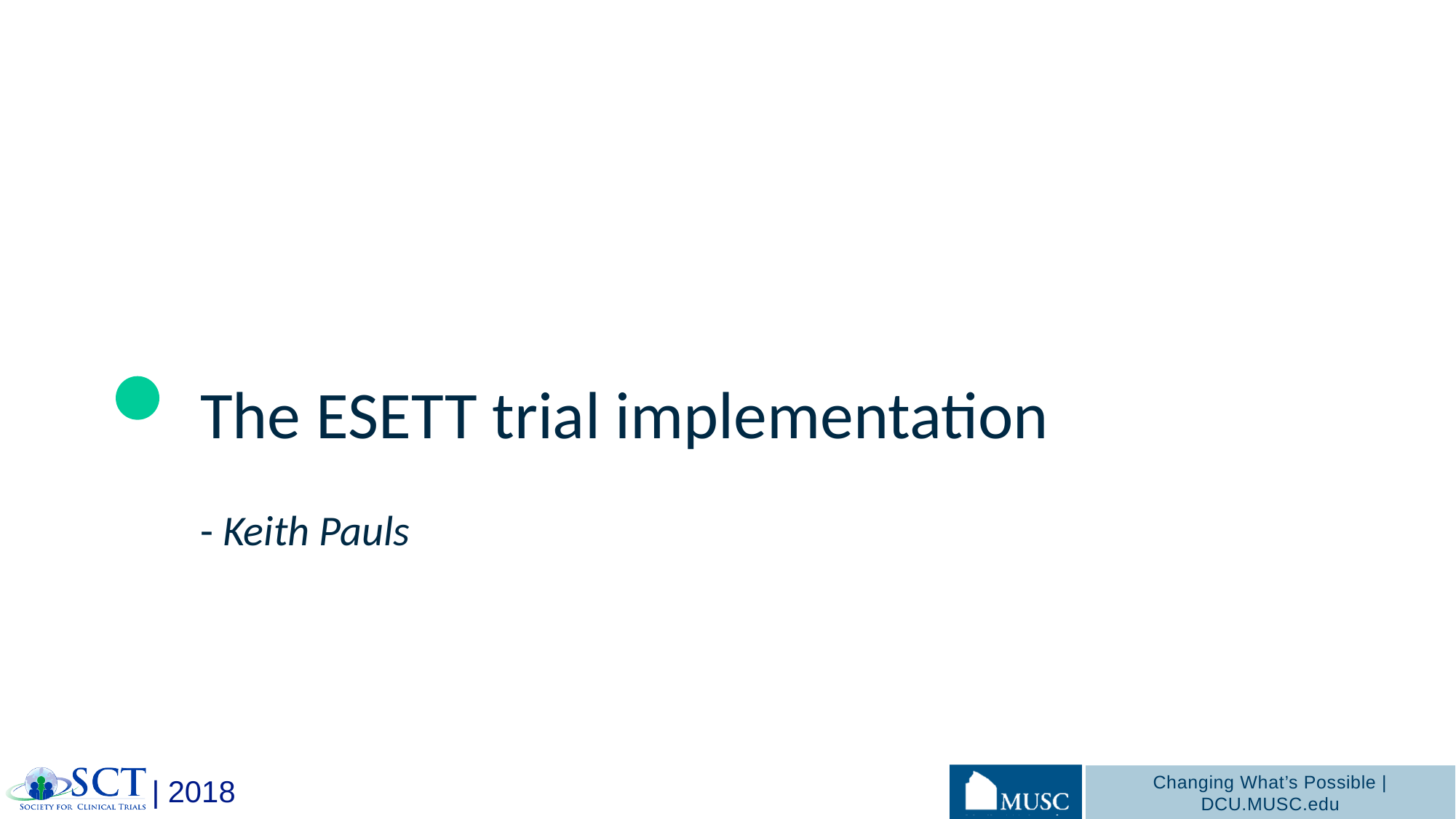

The ESETT trial implementation

- Keith Pauls